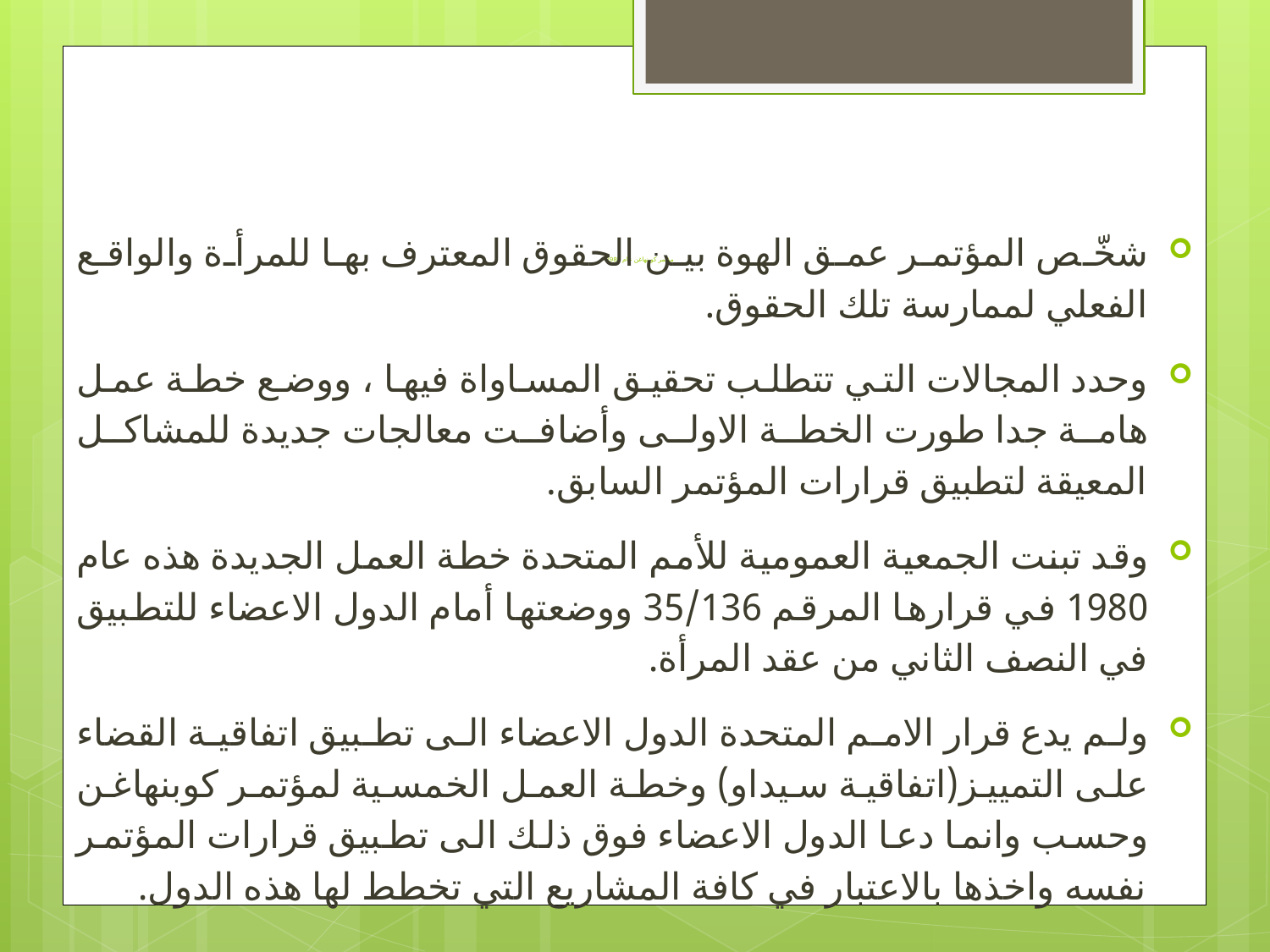

# مؤتمر كوبنهاغن عام 1980
شخّص المؤتمر عمق الهوة بين الحقوق المعترف بها للمرأة والواقع الفعلي لممارسة تلك الحقوق.
وحدد المجالات التي تتطلب تحقيق المساواة فيها ، ووضع خطة عمل هامة جدا طورت الخطة الاولى وأضافت معالجات جديدة للمشاكل المعيقة لتطبيق قرارات المؤتمر السابق.
وقد تبنت الجمعية العمومية للأمم المتحدة خطة العمل الجديدة هذه عام 1980 في قرارها المرقم 35/136 ووضعتها أمام الدول الاعضاء للتطبيق في النصف الثاني من عقد المرأة.
ولم يدع قرار الامم المتحدة الدول الاعضاء الى تطبيق اتفاقية القضاء على التمييز(اتفاقية سيداو) وخطة العمل الخمسية لمؤتمر كوبنهاغن وحسب وانما دعا الدول الاعضاء فوق ذلك الى تطبيق قرارات المؤتمر نفسه واخذها بالاعتبار في كافة المشاريع التي تخطط لها هذه الدول.